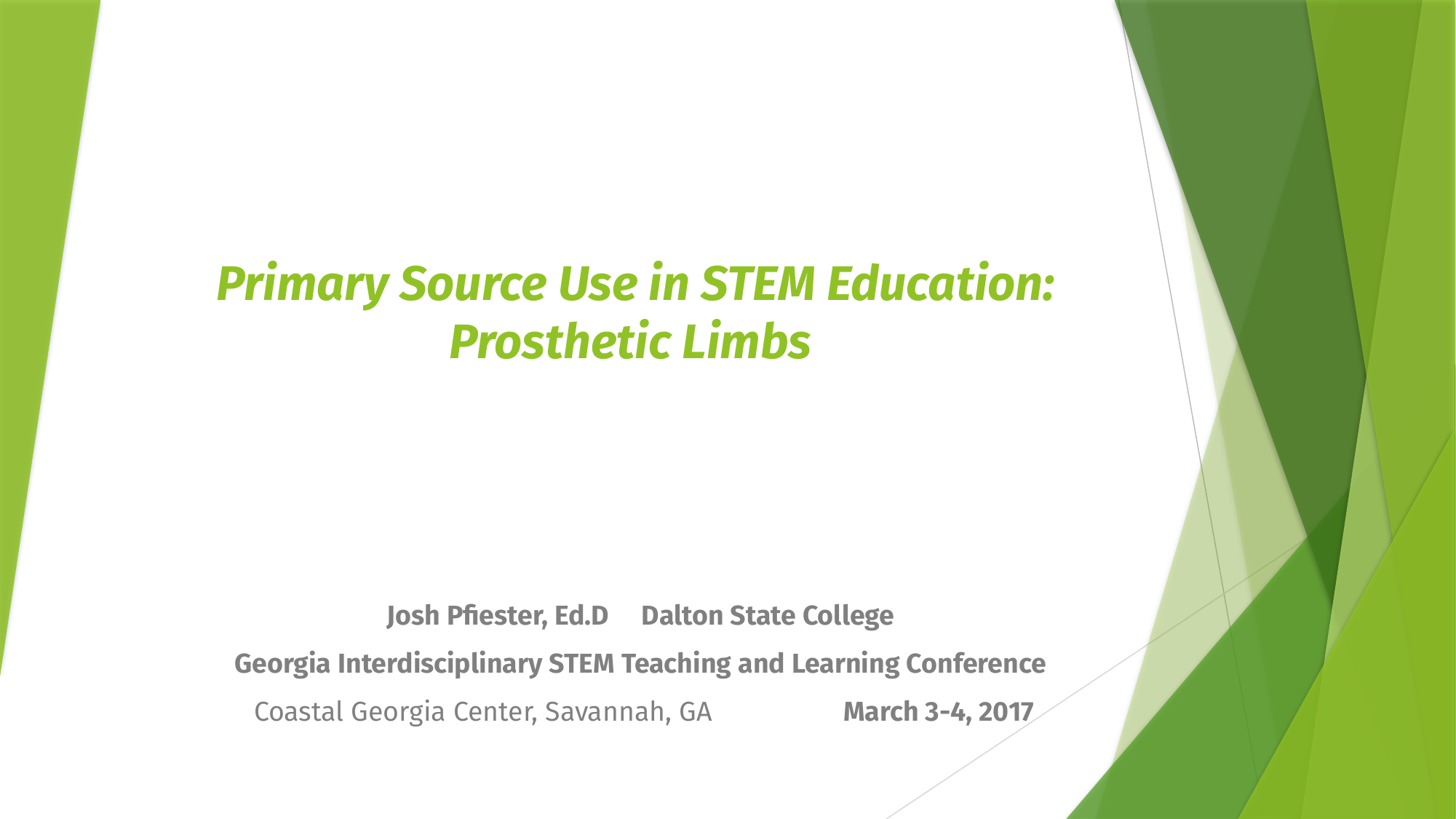

# Primary Source Use in STEM Education: Prosthetic Limbs
Josh Pfiester, Ed.D     Dalton State College
Georgia Interdisciplinary STEM Teaching and Learning Conference
Coastal Georgia Center, Savannah, GA                  March 3-4, 2017